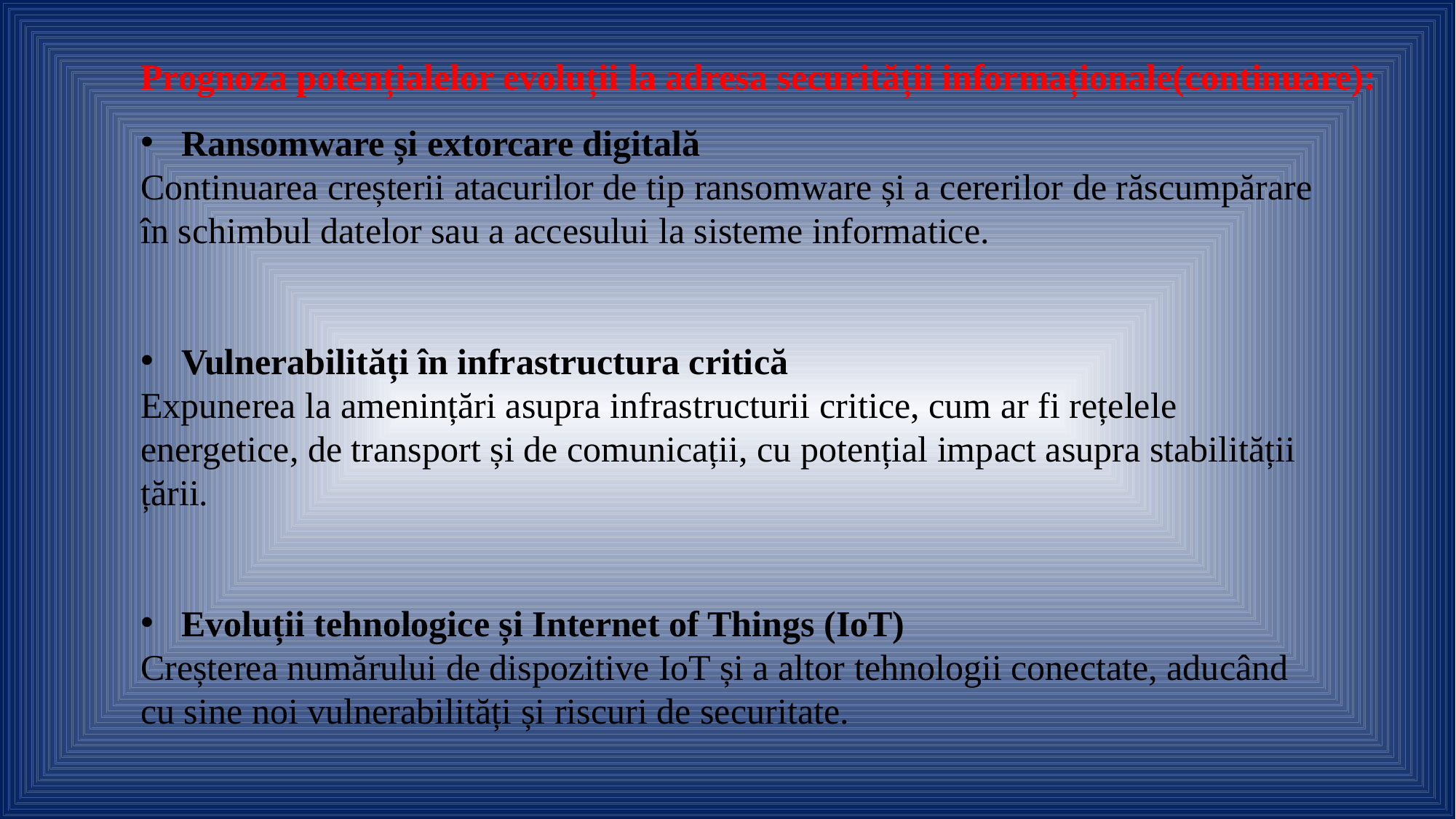

Prognoza potențialelor evoluții la adresa securității informaționale(continuare):
Ransomware și extorcare digitală
Continuarea creșterii atacurilor de tip ransomware și a cererilor de răscumpărare în schimbul datelor sau a accesului la sisteme informatice.

Vulnerabilități în infrastructura critică
Expunerea la amenințări asupra infrastructurii critice, cum ar fi rețelele energetice, de transport și de comunicații, cu potențial impact asupra stabilității țării.

Evoluții tehnologice și Internet of Things (IoT)
Creșterea numărului de dispozitive IoT și a altor tehnologii conectate, aducând cu sine noi vulnerabilități și riscuri de securitate.